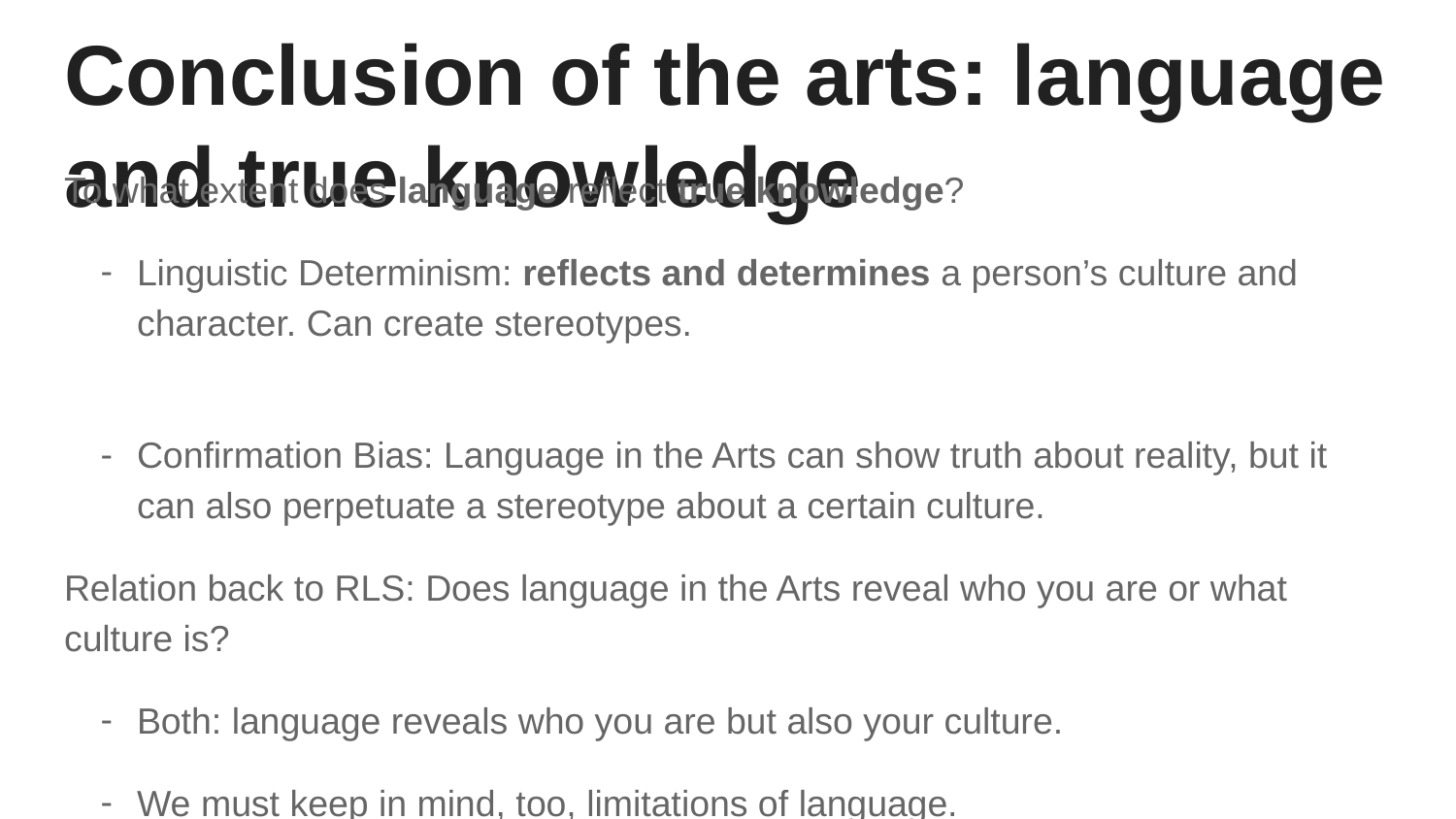

# Conclusion of the arts: language and true knowledge
To what extent does language reflect true knowledge?
Linguistic Determinism: reflects and determines a person’s culture and character. Can create stereotypes.
Confirmation Bias: Language in the Arts can show truth about reality, but it can also perpetuate a stereotype about a certain culture.
Relation back to RLS: Does language in the Arts reveal who you are or what culture is?
Both: language reveals who you are but also your culture.
We must keep in mind, too, limitations of language.